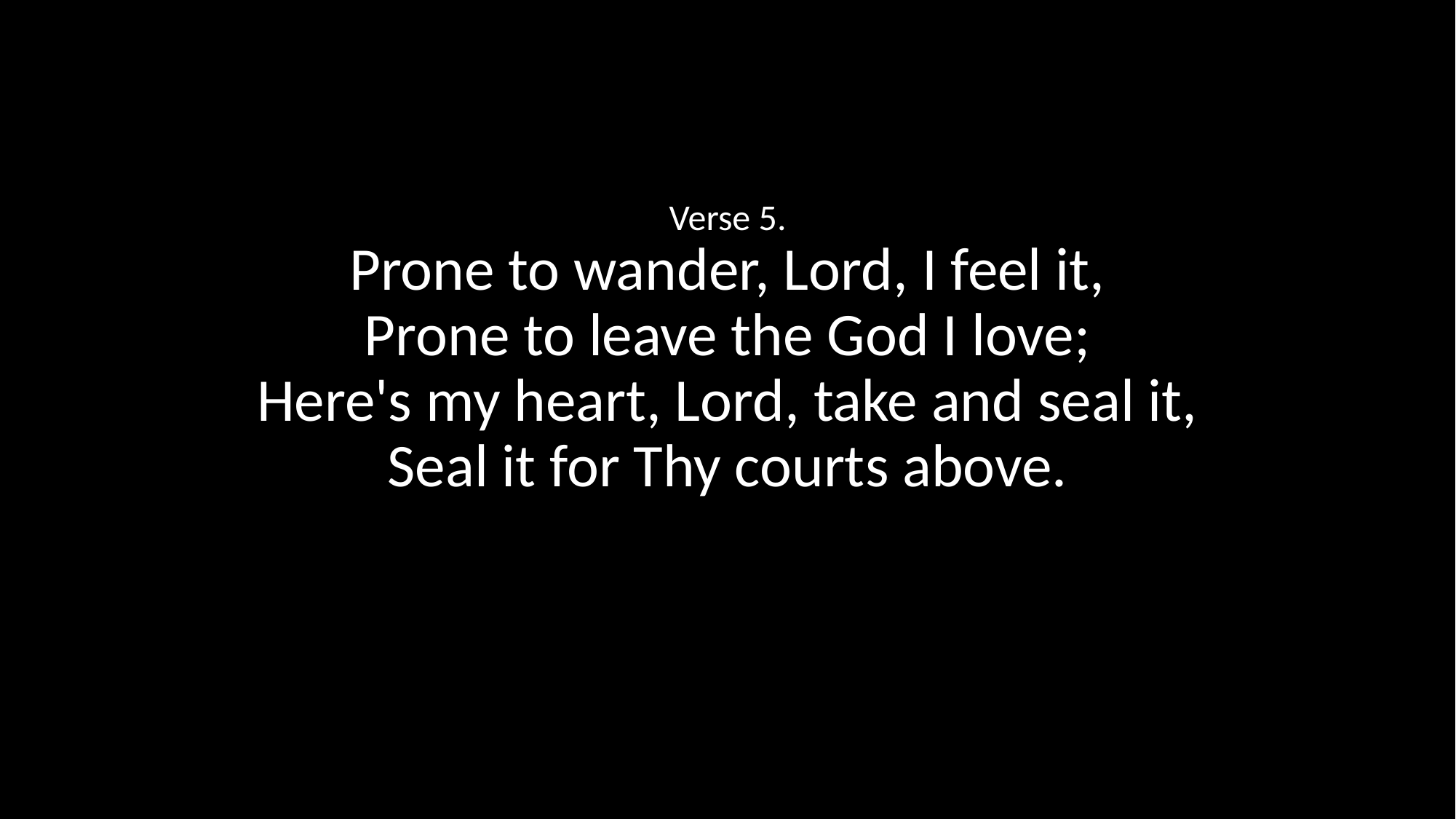

Verse 5.
Prone to wander, Lord, I feel it,
Prone to leave the God I love;
Here's my heart, Lord, take and seal it,
Seal it for Thy courts above.